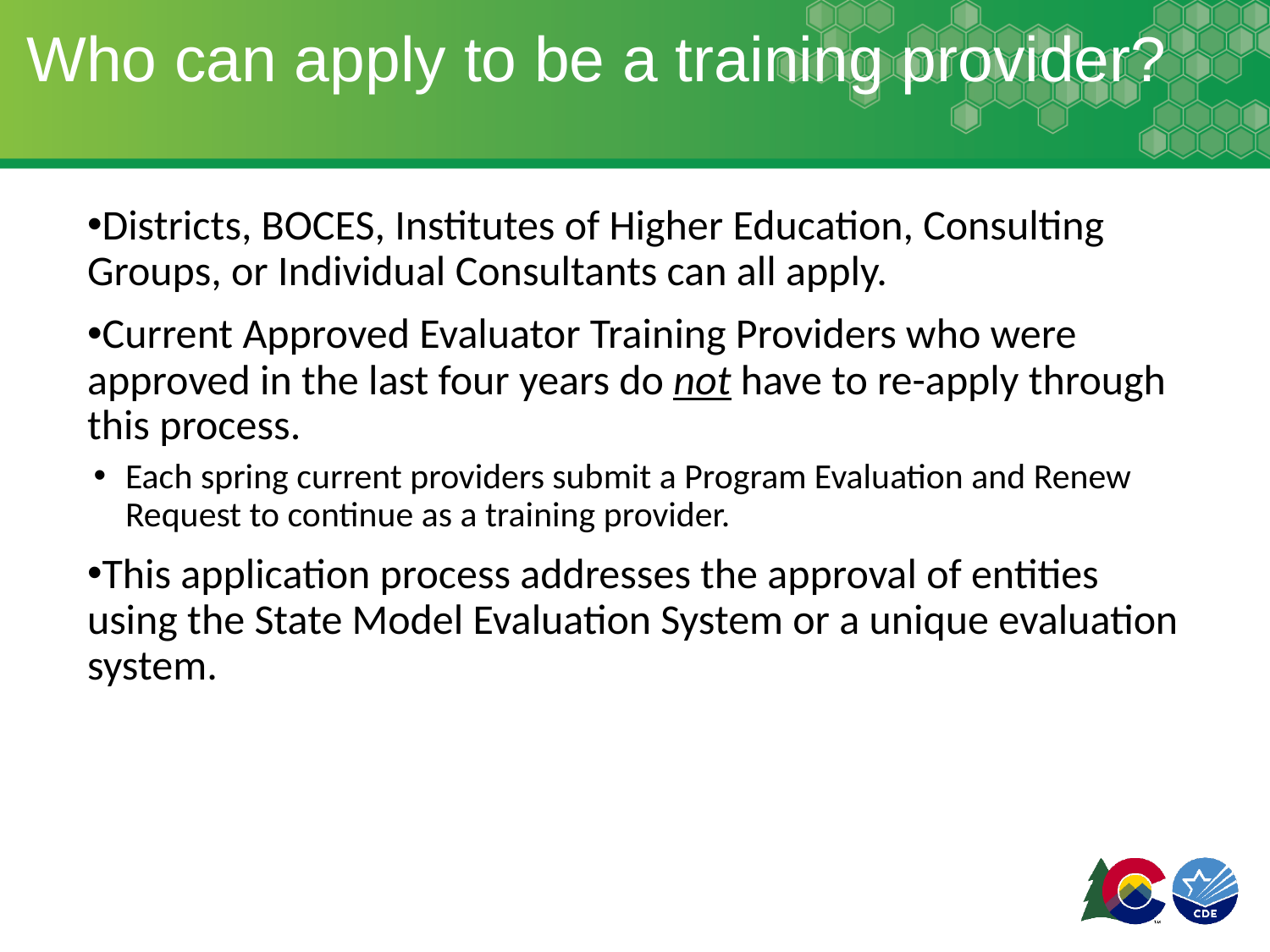

# Who can apply to be a training provider?
Districts, BOCES, Institutes of Higher Education, Consulting Groups, or Individual Consultants can all apply.
Current Approved Evaluator Training Providers who were approved in the last four years do not have to re-apply through this process.
Each spring current providers submit a Program Evaluation and Renew Request to continue as a training provider.
This application process addresses the approval of entities using the State Model Evaluation System or a unique evaluation system.